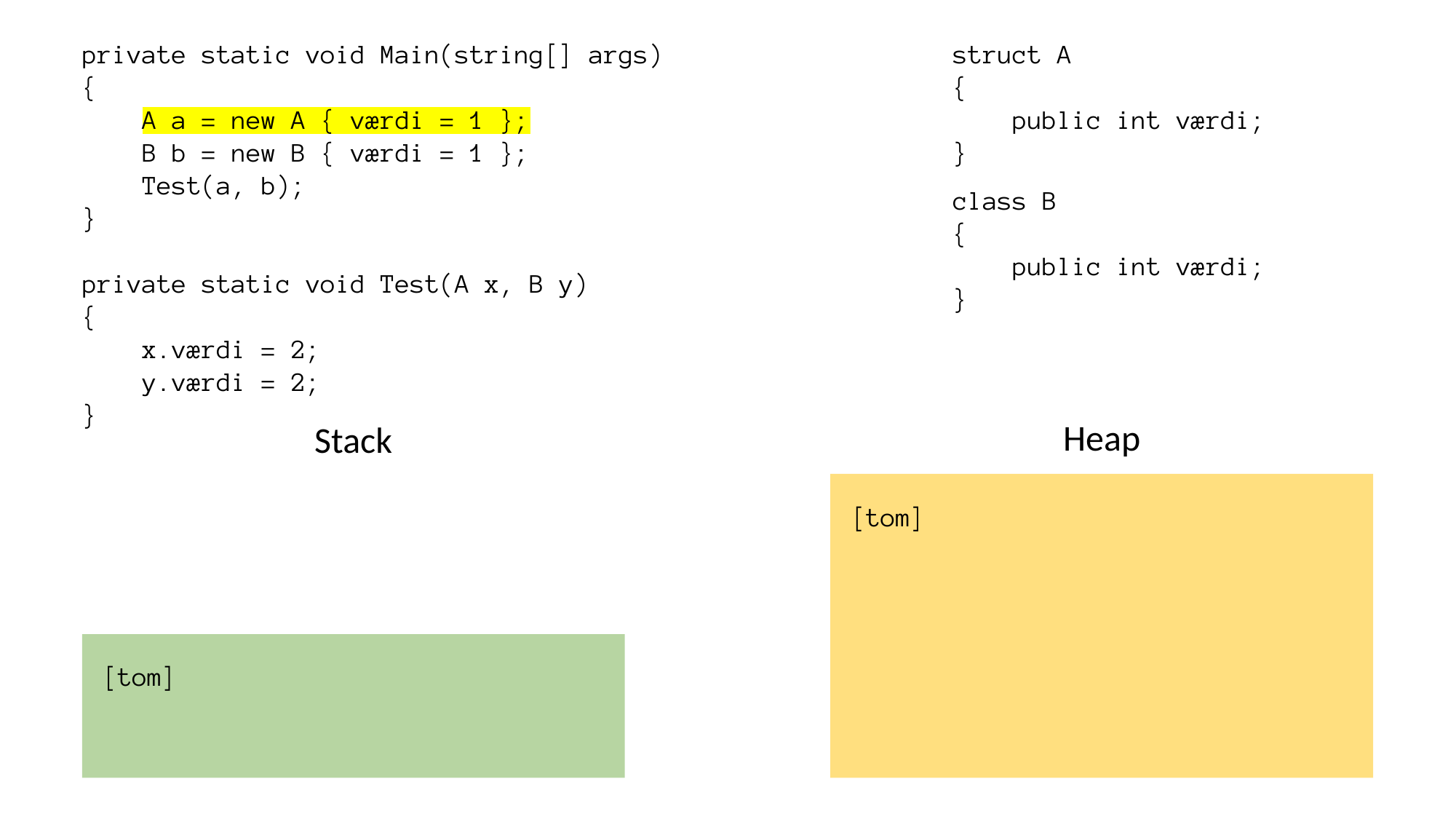

private static void Main(string[] args)
{
    A a = new A { værdi = 1 };
    B b = new B { værdi = 1 };
    Test(a, b);
}

private static void Test(A x, B y)
{
    x.værdi = 2;
    y.værdi = 2;
}
struct A
{
    public int værdi;
}
class B
{
    public int værdi;
}
Heap
Stack

[tom]

[tom]